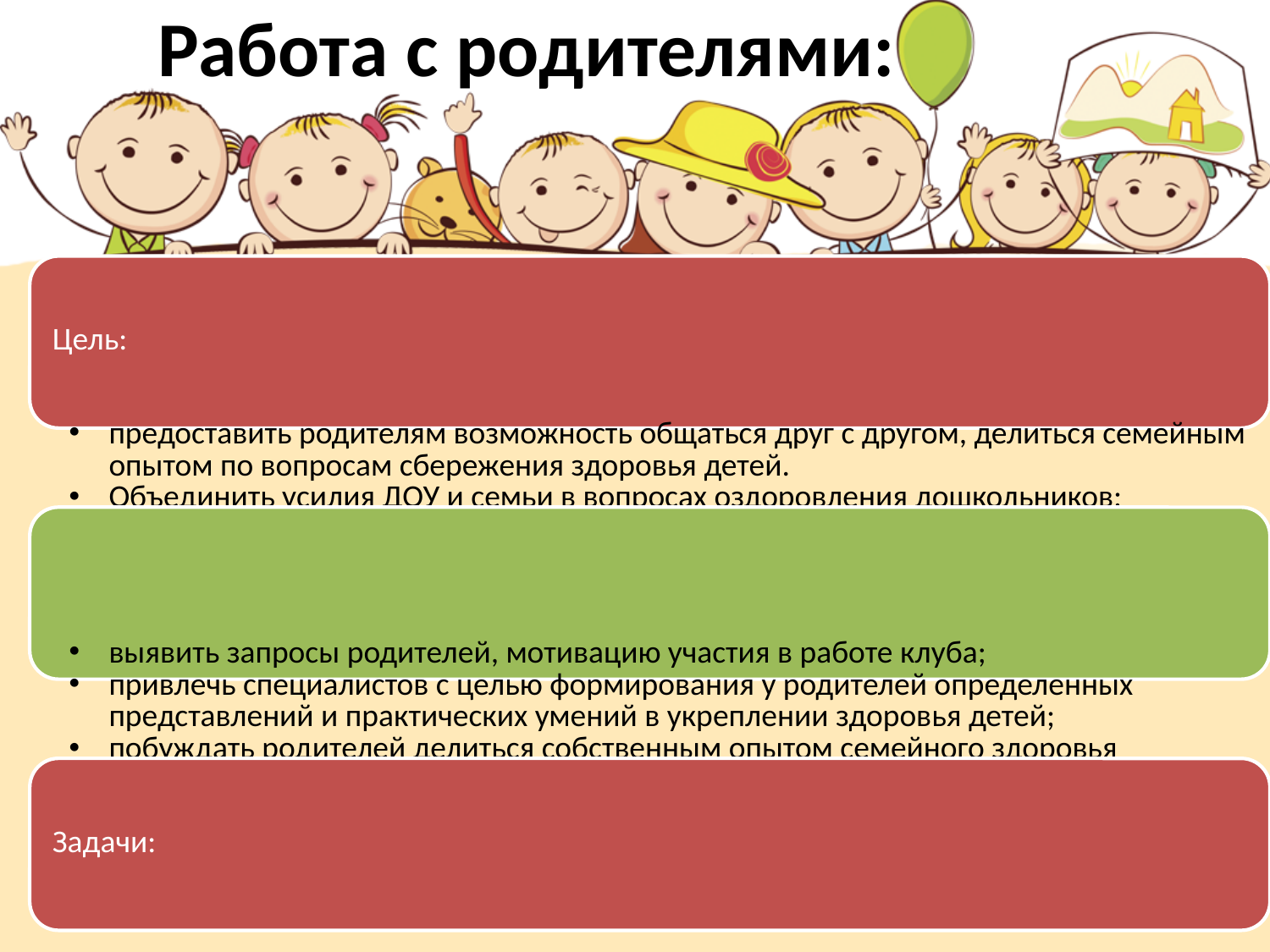

# Работа с родителями:
Цель:
выявить запросы родителей, мотивацию участия в работе клуба;
привлечь специалистов с целью формирования у родителей определенных представлений и практических умений в укреплении здоровья детей;
побуждать родителей делиться собственным опытом семейного здоровья сбережения, обмениваться знаниями.
Задачи:
предоставить родителям возможность общаться друг с другом, делиться семейным опытом по вопросам сбережения здоровья детей.
Объединить усилия ДОУ и семьи в вопросах оздоровления дошкольников;